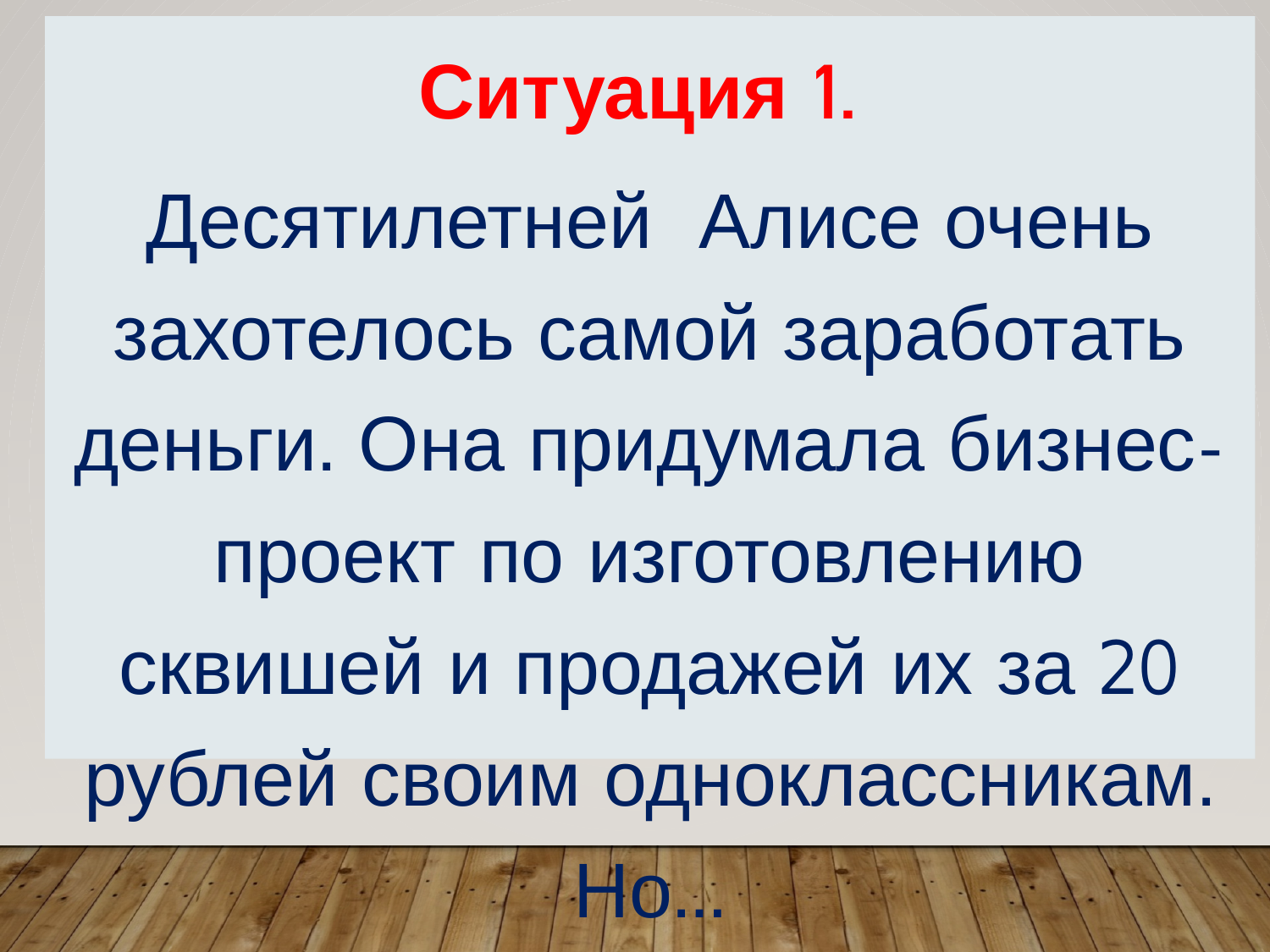

Ситуация 1.
Десятилетней  Алисе очень захотелось самой заработать деньги. Она придумала бизнес-проект по изготовлению сквишей и продажей их за 20 рублей своим одноклассникам. Но…